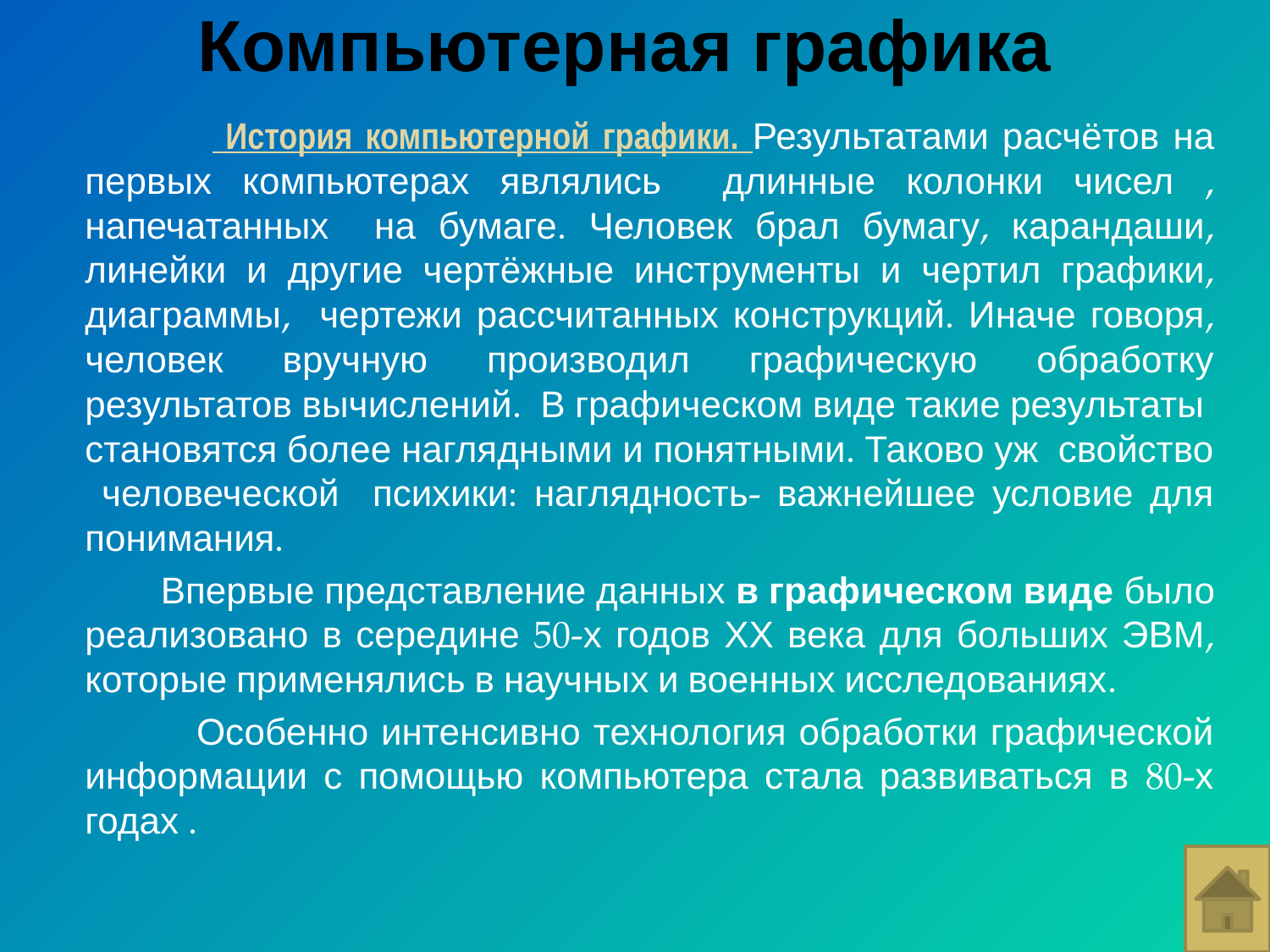

# Компьютерная графика
               История компьютерной графики. Результатами расчётов на первых компьютерах являлись  длинные колонки чисел , напечатанных  на бумаге. Человек брал бумагу, карандаши, линейки и другие чертёжные инструменты и чертил графики, диаграммы,  чертежи рассчитанных конструкций. Иначе говоря, человек вручную производил графическую обработку результатов вычислений.  В графическом виде такие результаты  становятся более наглядными и понятными. Таково уж  свойство  человеческой  психики: наглядность- важнейшее условие для понимания.
             Впервые представление данных в графическом виде было реализовано в середине 50-х годов ХХ века для больших ЭВМ, которые применялись в научных и военных исследованиях.
             Особенно интенсивно технология обработки графической информации с помощью компьютера стала развиваться в 80-х годах .